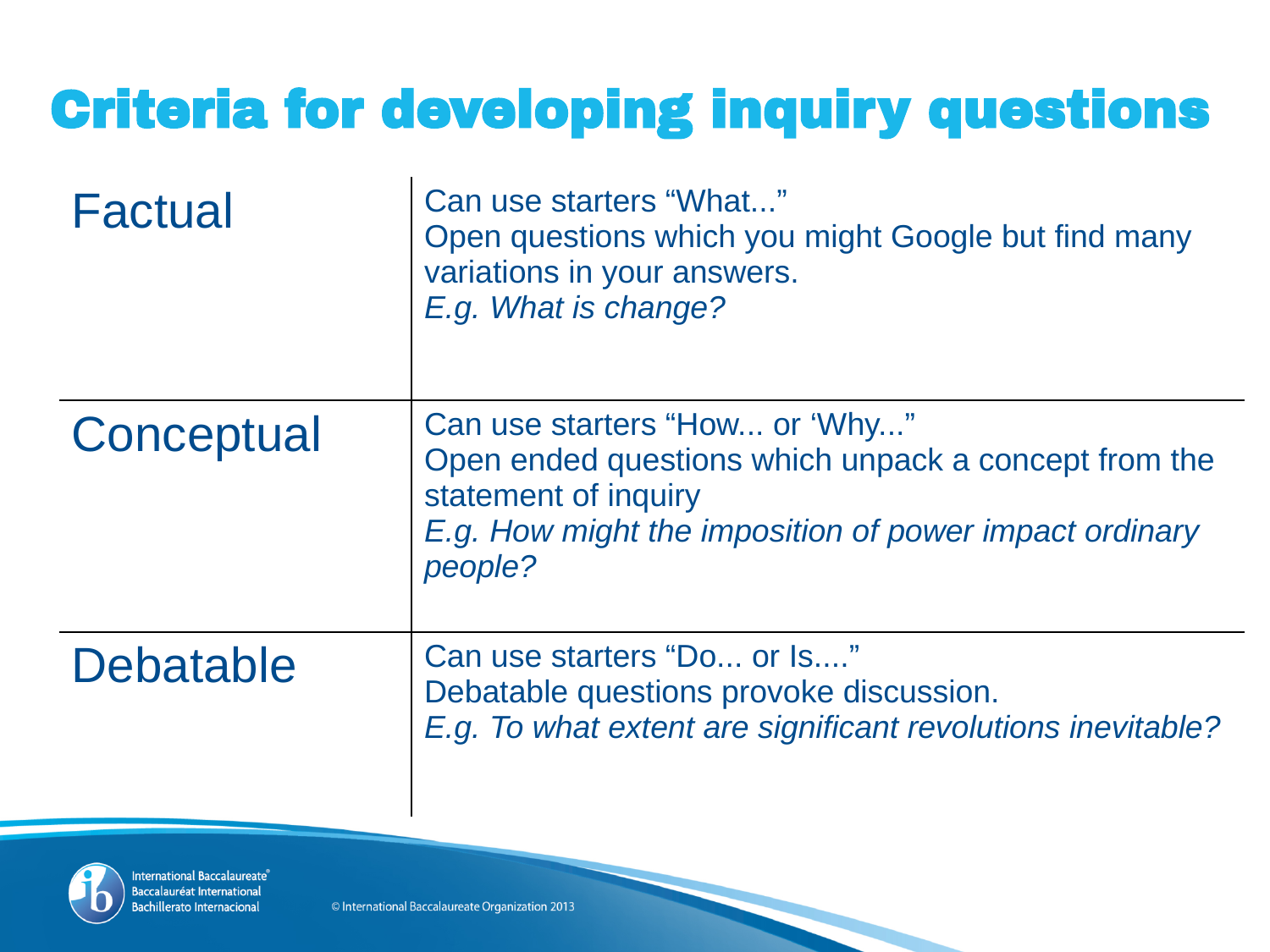

# Criteria for developing inquiry questions
| Factual | Can use starters “What...” Open questions which you might Google but find many variations in your answers. E.g. What is change? |
| --- | --- |
| Conceptual | Can use starters “How... or ‘Why...” Open ended questions which unpack a concept from the statement of inquiry E.g. How might the imposition of power impact ordinary people? |
| Debatable | Can use starters “Do... or Is....” Debatable questions provoke discussion. E.g. To what extent are significant revolutions inevitable? |